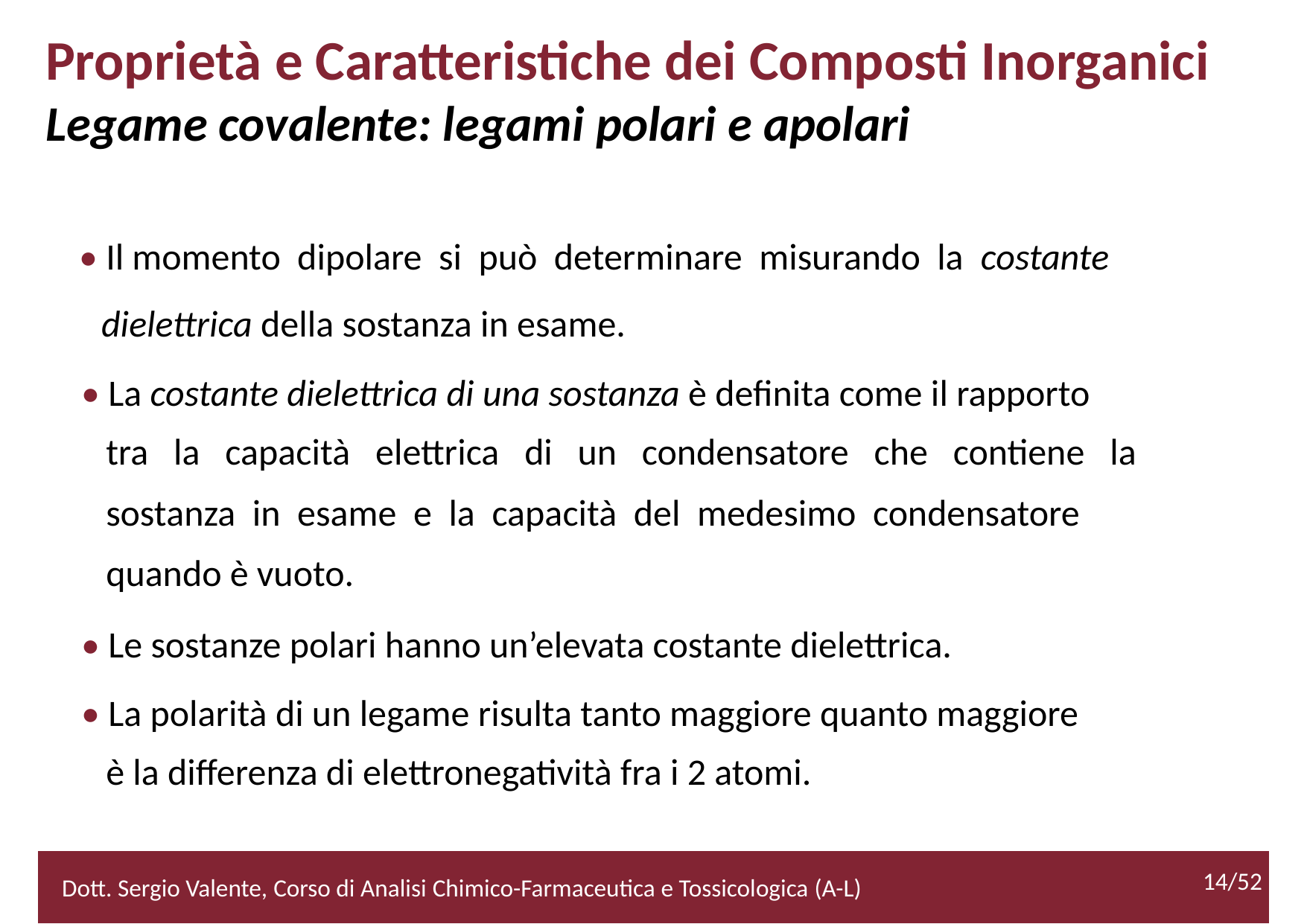

Proprietà e Caratteristiche dei Composti Inorganici
Legame covalente: legami polari e apolari
• Il momento  dipolare  si  può  determinare  misurando  la  costante dielettrica della sostanza in esame.

• La costante dielettrica di una sostanza è definita come il rapporto

		tra   la   capacità   elettrica   di   un   condensatore   che   contiene   la

		sostanza  in  esame  e  la  capacità  del  medesimo  condensatore

		quando è vuoto.

• Le sostanze polari hanno un’elevata costante dielettrica.

• La polarità di un legame risulta tanto maggiore quanto maggiore

		è la differenza di elettronegatività fra i 2 atomi.

			14/52

14/52
Dott. Sergio Valente, Corso di Analisi Chimico-Farmaceutica e Tossicologica (A-L)